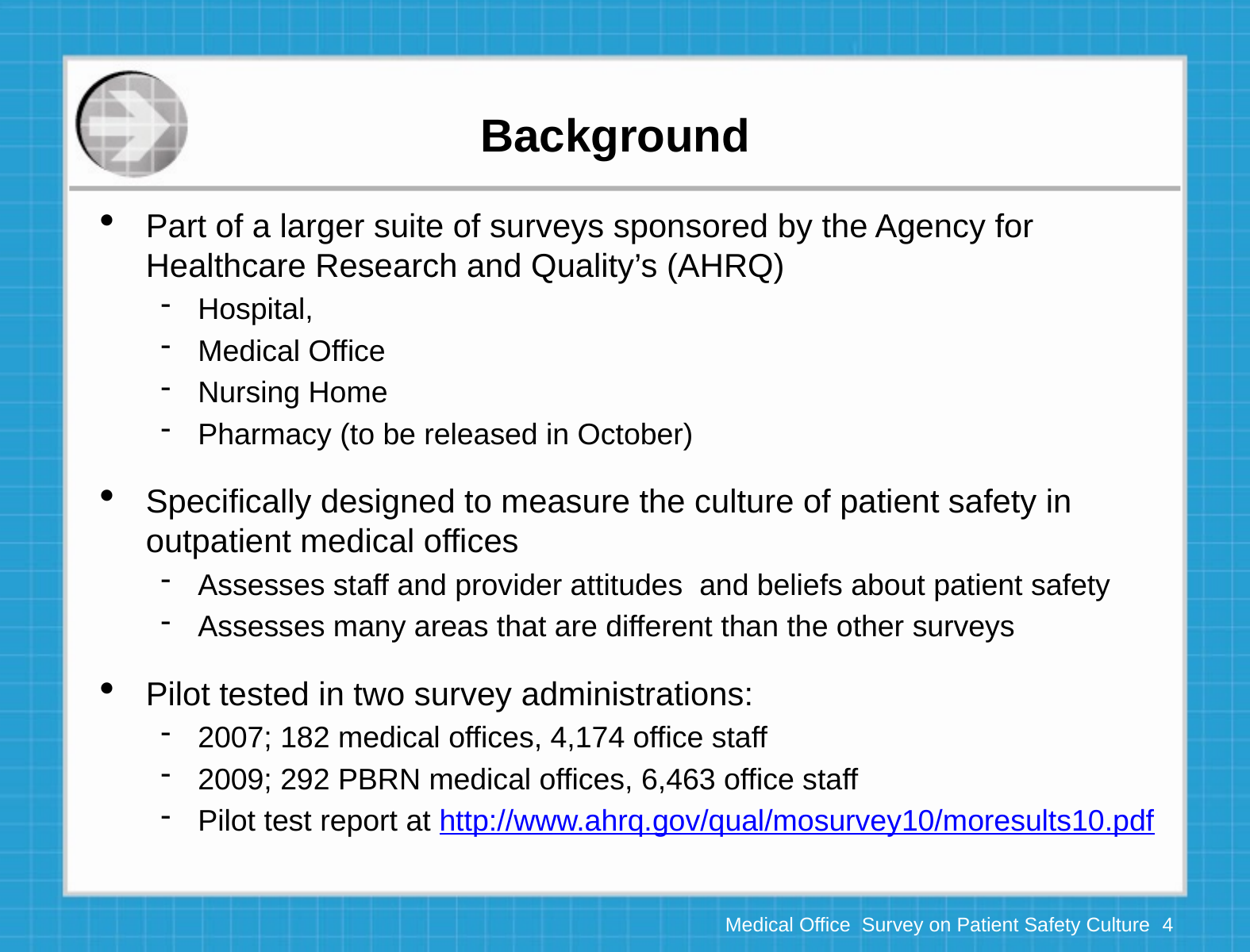

# Background
Part of a larger suite of surveys sponsored by the Agency for Healthcare Research and Quality’s (AHRQ)
Hospital,
Medical Office
Nursing Home
Pharmacy (to be released in October)

Specifically designed to measure the culture of patient safety in outpatient medical offices
Assesses staff and provider attitudes  and beliefs about patient safety
Assesses many areas that are different than the other surveys

Pilot tested in two survey administrations:
2007; 182 medical offices, 4,174 office staff
2009; 292 PBRN medical offices, 6,463 office staff
Pilot test report at http://www.ahrq.gov/qual/mosurvey10/moresults10.pdf